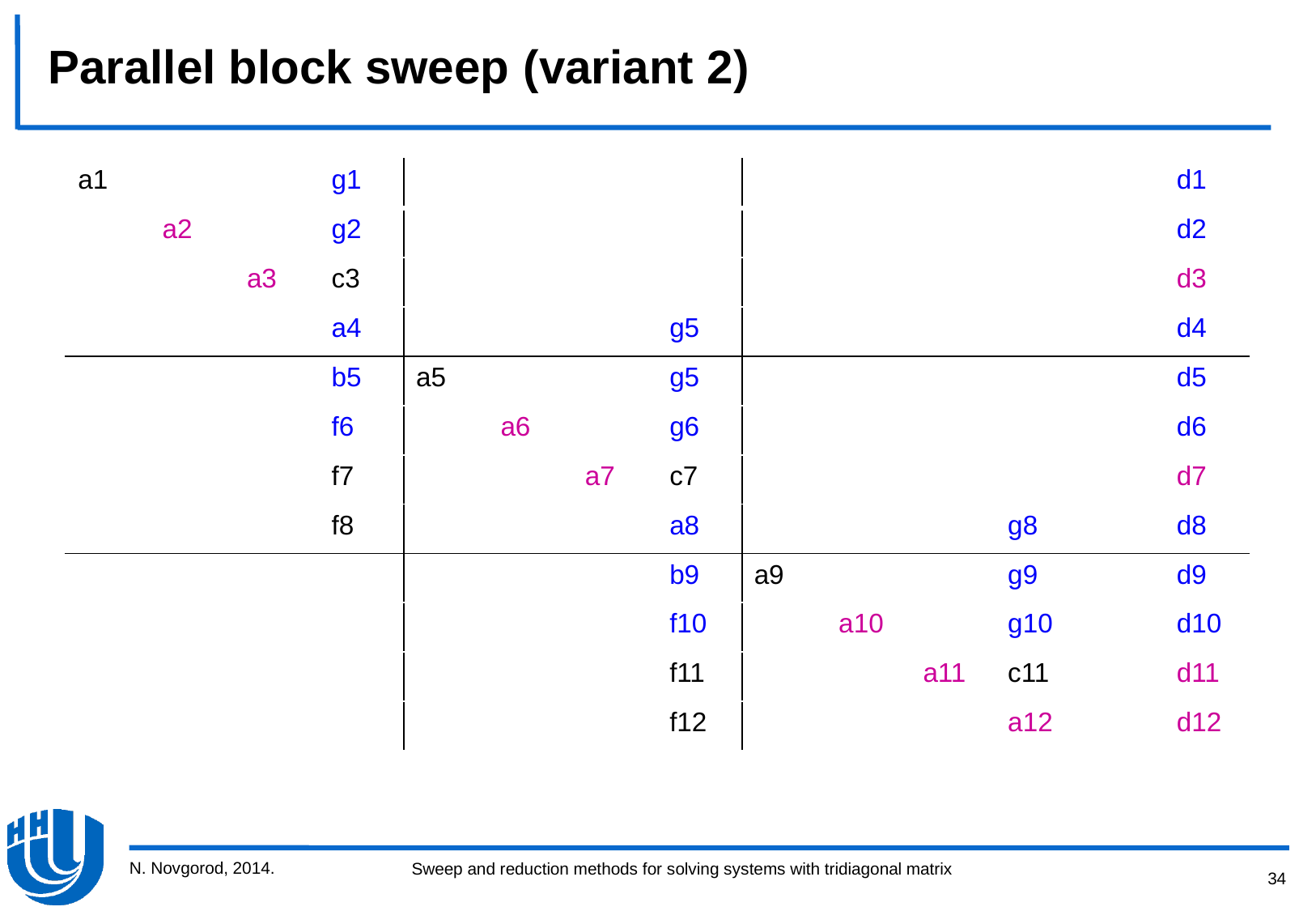

Parallel block sweep (variant 2)
| a1 |  |  | g1 |  |  |  |  |  |  |  |  |  | d1 |
| --- | --- | --- | --- | --- | --- | --- | --- | --- | --- | --- | --- | --- | --- |
|  | a2 |  | g2 |  |  |  |  |  |  |  |  |  | d2 |
|  |  | a3 | c3 |  |  |  |  |  |  |  |  |  | d3 |
|  |  |  | a4 |  |  |  | g5 |  |  |  |  |  | d4 |
|  |  |  | b5 | a5 |  |  | g5 |  |  |  |  |  | d5 |
|  |  |  | f6 |  | a6 |  | g6 |  |  |  |  |  | d6 |
|  |  |  | f7 |  |  | a7 | c7 |  |  |  |  |  | d7 |
|  |  |  | f8 |  |  |  | a8 |  |  |  | g8 |  | d8 |
|  |  |  |  |  |  |  | b9 | a9 |  |  | g9 |  | d9 |
|  |  |  |  |  |  |  | f10 |  | a10 |  | g10 |  | d10 |
|  |  |  |  |  |  |  | f11 |  |  | a11 | c11 |  | d11 |
|  |  |  |  |  |  |  | f12 |  |  |  | a12 |  | d12 |
N. Novgorod, 2014.
34
Sweep and reduction methods for solving systems with tridiagonal matrix